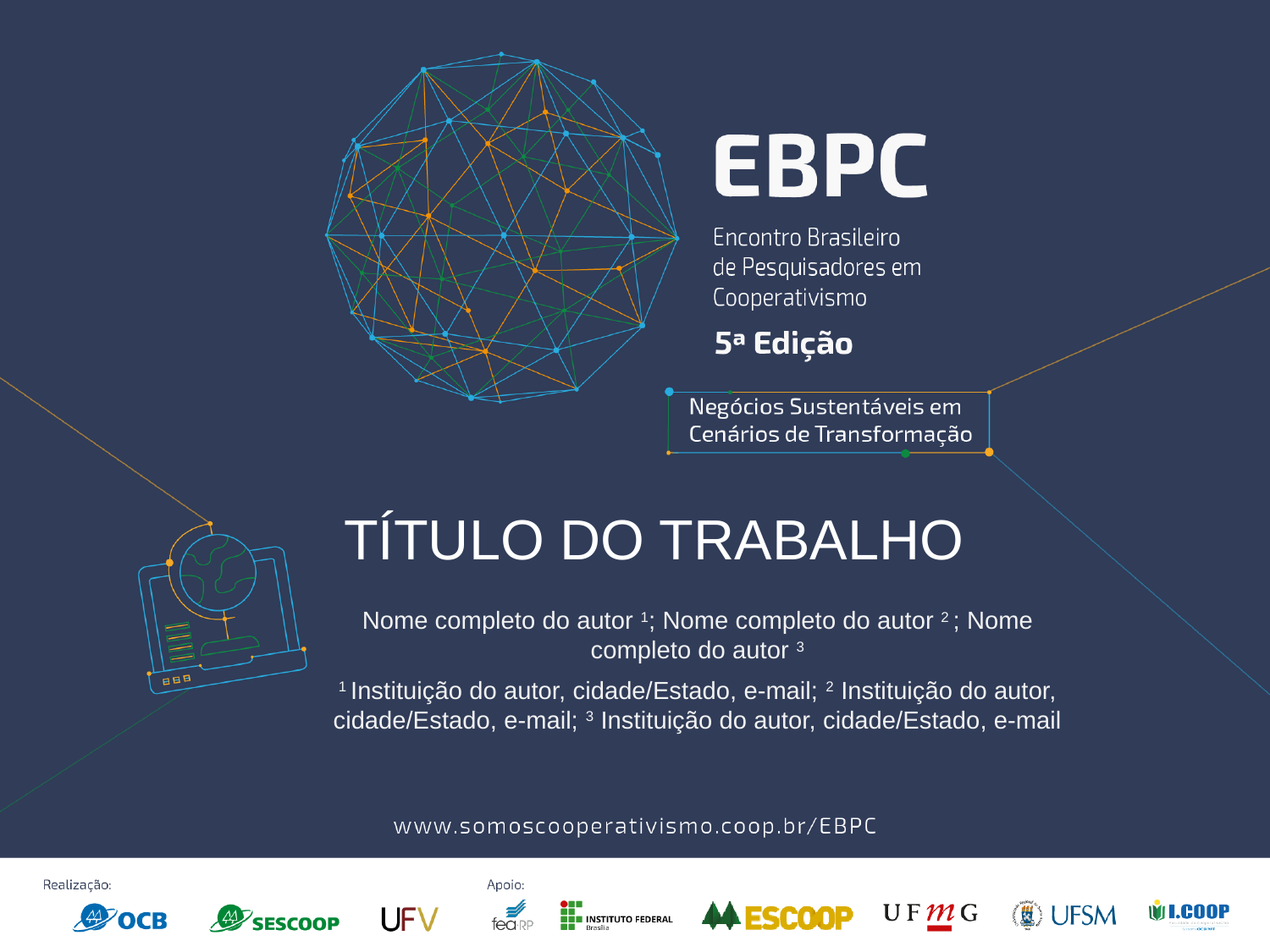

# TÍTULO DO TRABALHO
Nome completo do autor 1; Nome completo do autor 2 ; Nome completo do autor 3
1 Instituição do autor, cidade/Estado, e-mail; 2 Instituição do autor, cidade/Estado, e-mail; 3 Instituição do autor, cidade/Estado, e-mail